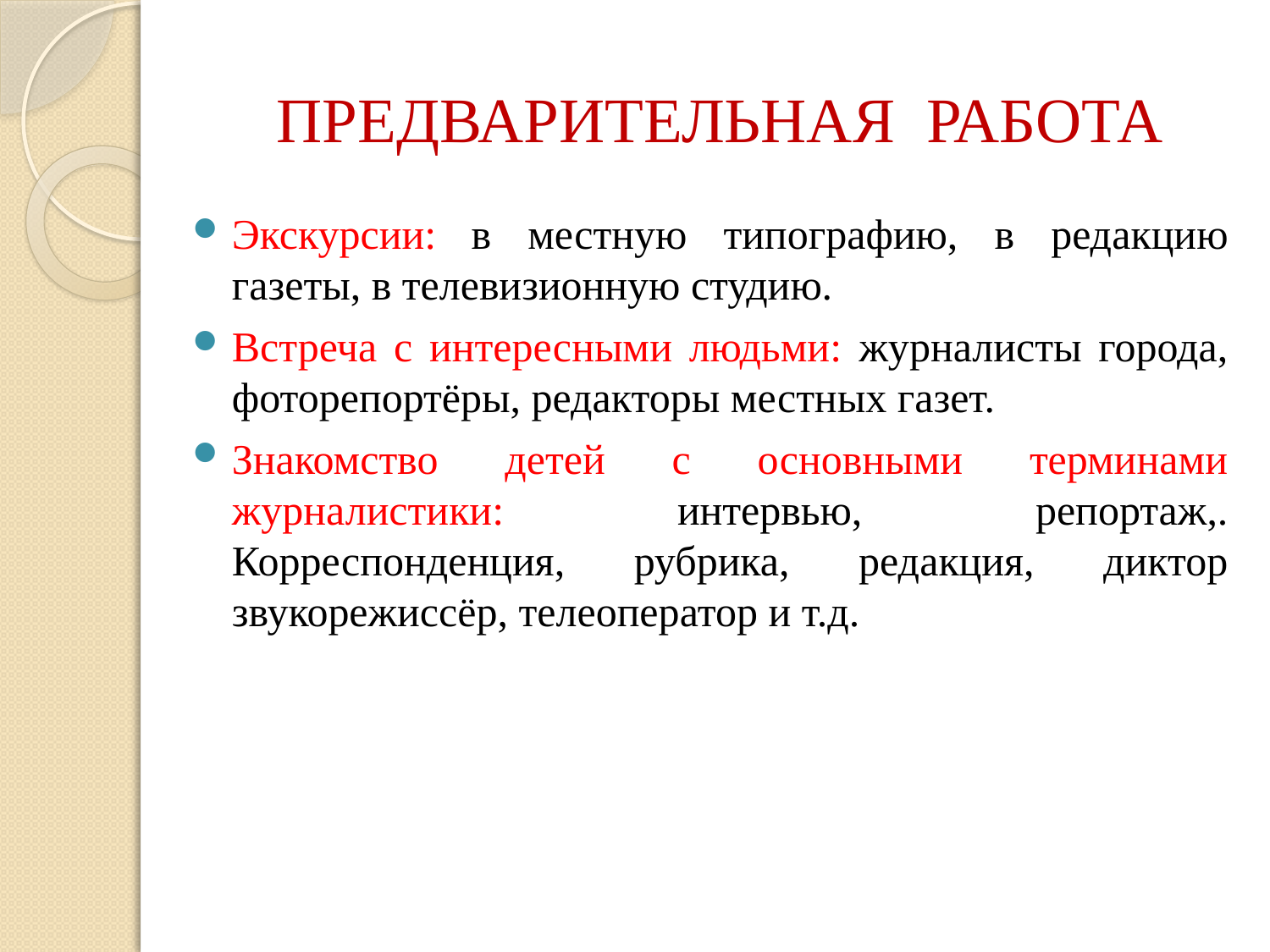

# ПРЕДВАРИТЕЛЬНАЯ  РАБОТА
Экскурсии: в местную типографию, в редакцию газеты, в телевизионную студию.
Встреча с интересными людьми: журналисты города, фоторепортёры, редакторы местных газет.
Знакомство детей с основными терминами журналистики: интервью, репортаж,. Корреспонденция, рубрика, редакция, диктор звукорежиссёр, телеоператор и т.д.